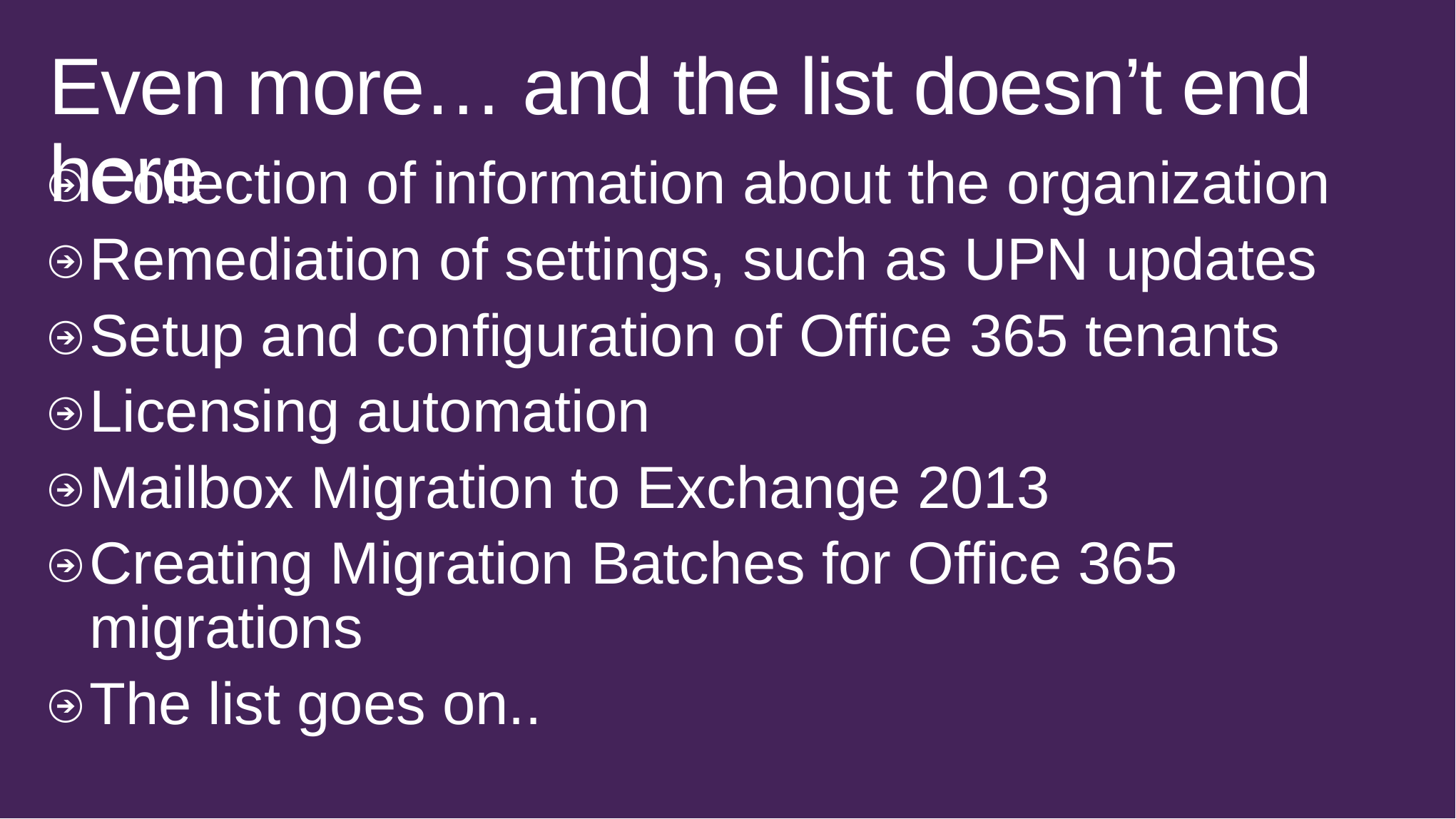

# Even more… and the list doesn’t end here
Collection of information about the organization
Remediation of settings, such as UPN updates
Setup and configuration of Office 365 tenants
Licensing automation
Mailbox Migration to Exchange 2013
Creating Migration Batches for Office 365 migrations
The list goes on..